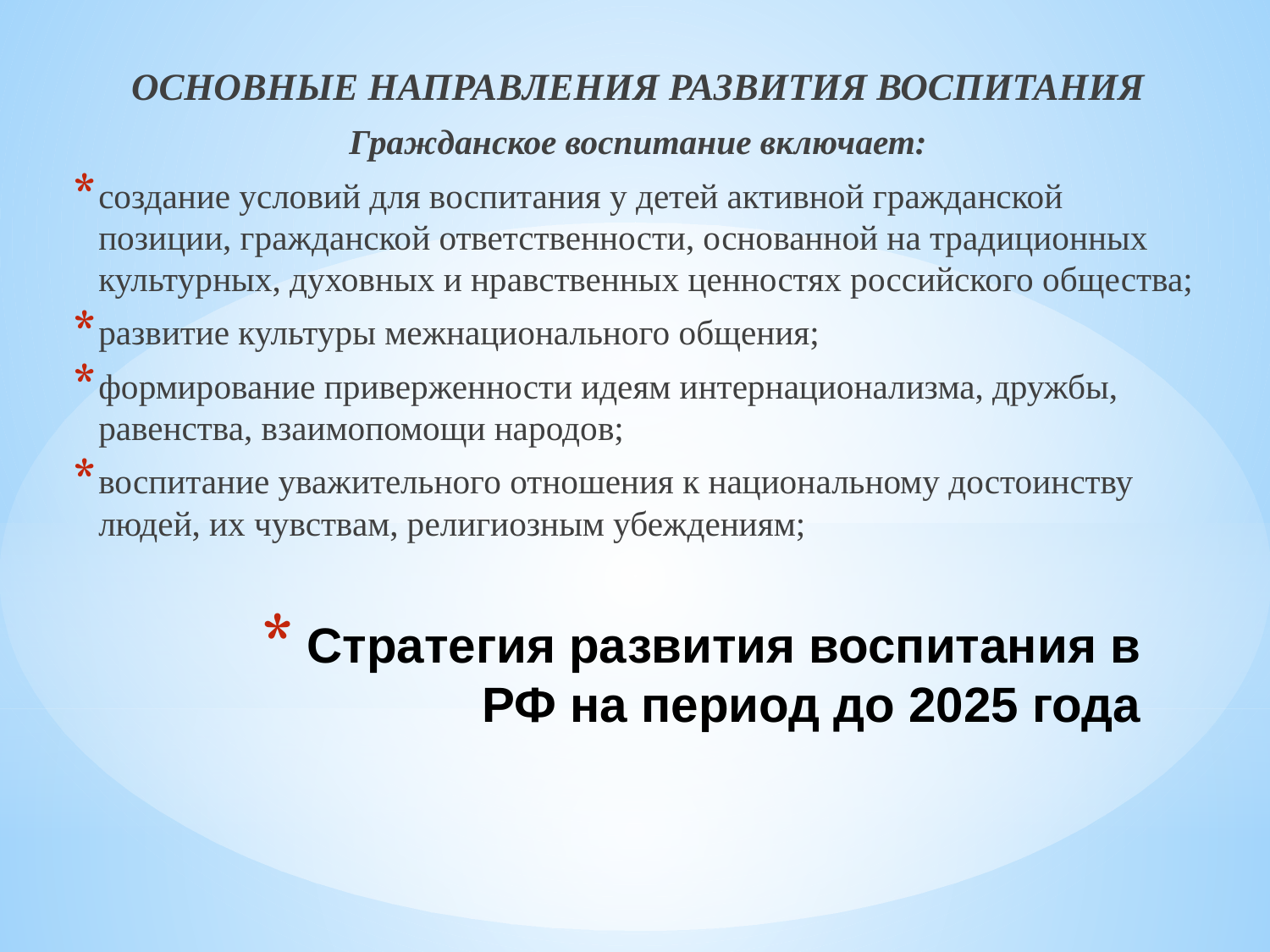

ОСНОВНЫЕ НАПРАВЛЕНИЯ РАЗВИТИЯ ВОСПИТАНИЯ
Гражданское воспитание включает:
создание условий для воспитания у детей активной гражданской позиции, гражданской ответственности, основанной на традиционных культурных, духовных и нравственных ценностях российского общества;
развитие культуры межнационального общения;
формирование приверженности идеям интернационализма, дружбы, равенства, взаимопомощи народов;
воспитание уважительного отношения к национальному достоинству людей, их чувствам, религиозным убеждениям;

# Стратегия развития воспитания в РФ на период до 2025 года